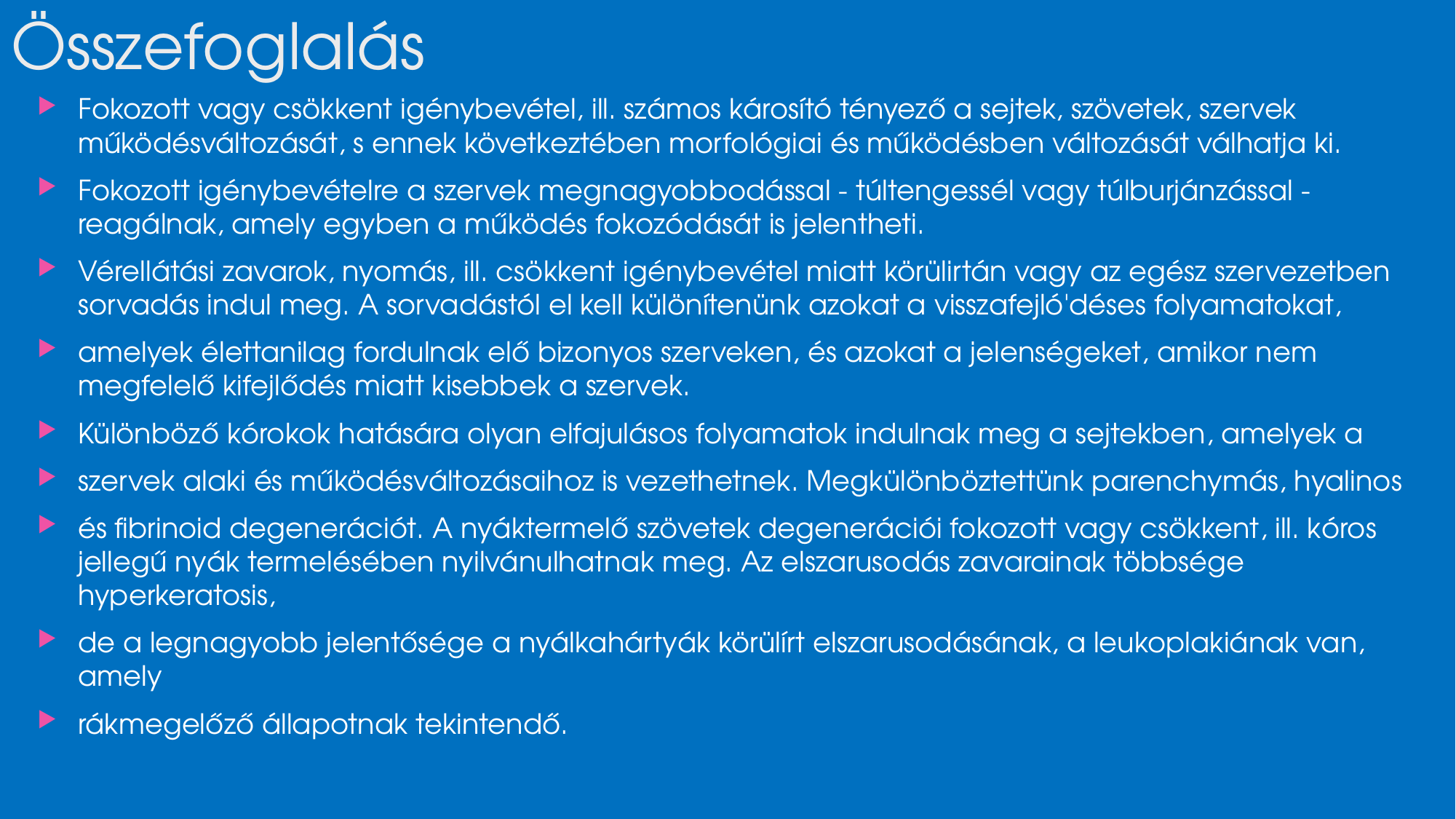

# Összefoglalás
Fokozott vagy csökkent igénybevétel, ill. számos károsító tényező a sejtek, szövetek, szervek működésváltozását, s ennek következtében morfológiai és működésben változását válhatja ki.
Fokozott igénybevételre a szervek megnagyobbodással - túltengessél vagy túlburjánzással - reagálnak, amely egyben a működés fokozódását is jelentheti.
Vérellátási zavarok, nyomás, ill. csökkent igénybevétel miatt körülirtán vagy az egész szervezetben sorvadás indul meg. A sorvadástól el kell különítenünk azokat a visszafejló'déses folyamatokat,
amelyek élettanilag fordulnak elő bizonyos szerveken, és azokat a jelenségeket, amikor nem megfelelő kifejlődés miatt kisebbek a szervek.
Különböző kórokok hatására olyan elfajulásos folyamatok indulnak meg a sejtekben, amelyek a
szervek alaki és működésváltozásaihoz is vezethetnek. Megkülönböztettünk parenchymás, hyalinos
és fibrinoid degenerációt. A nyáktermelő szövetek degenerációi fokozott vagy csökkent, ill. kóros jellegű nyák termelésében nyilvánulhatnak meg. Az elszarusodás zavarainak többsége hyperkeratosis,
de a legnagyobb jelentősége a nyálkahártyák körülírt elszarusodásának, a leukoplakiának van, amely
rákmegelőző állapotnak tekintendő.